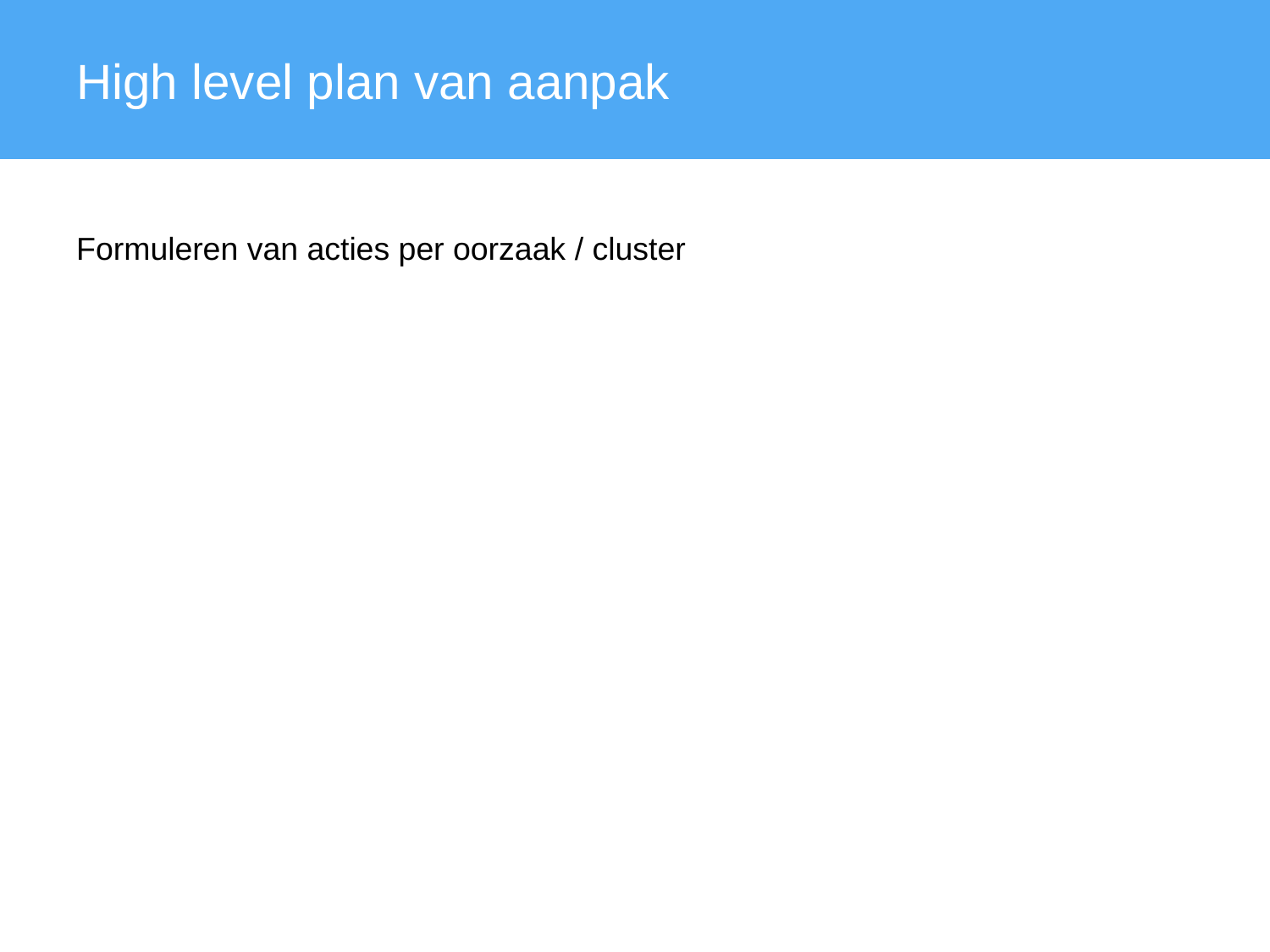

High level plan van aanpak
Formuleren van acties per oorzaak / cluster